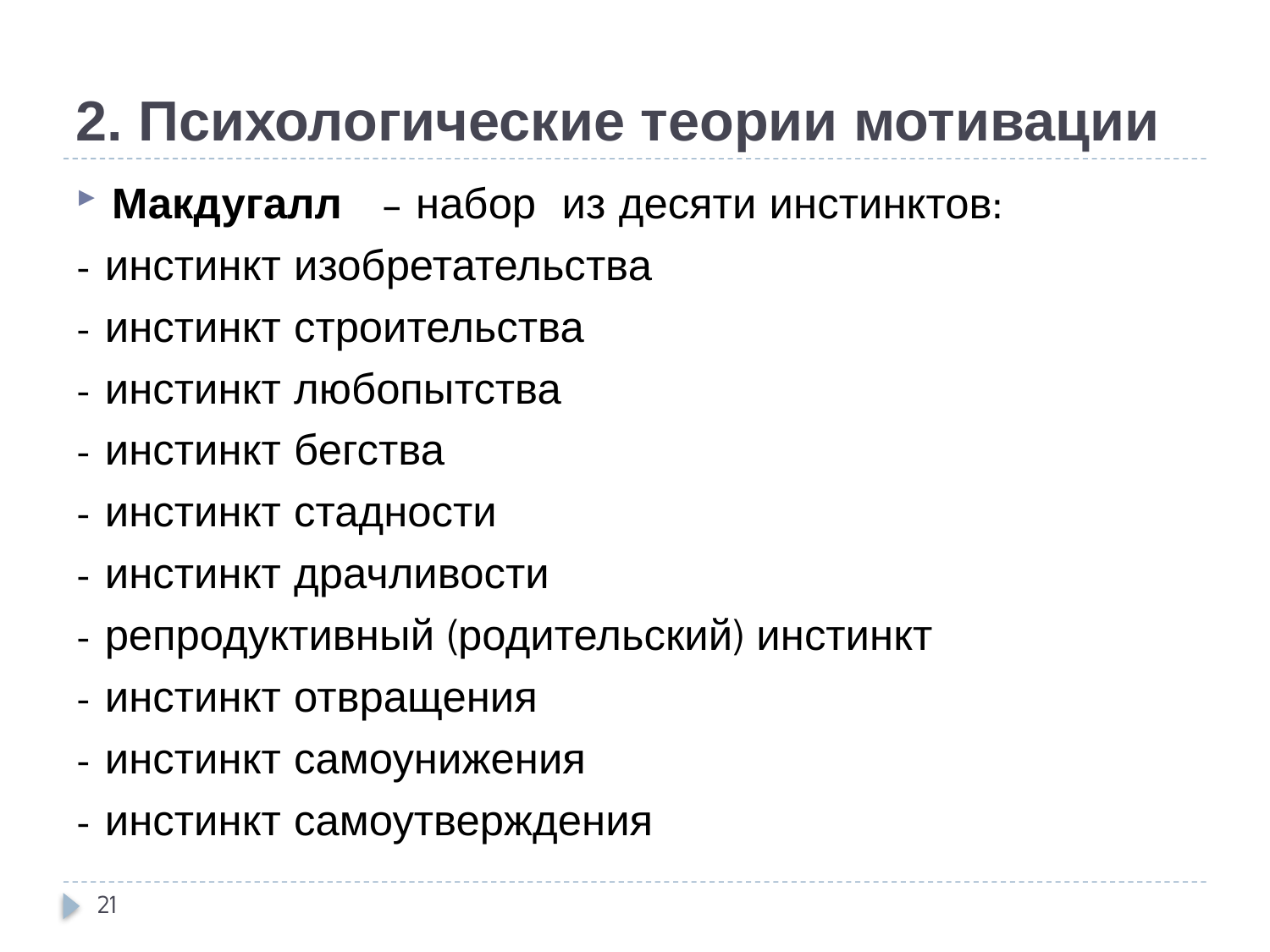

# 2. Психологические теории мотивации
Макдугалл   – набор  из десяти инстинктов:
- инстинкт изобретательства
- инстинкт строительства
- инстинкт любопытства
- инстинкт бегства
- инстинкт стадности
- инстинкт драчливости
- репродуктивный (родительский) инстинкт
- инстинкт отвращения
- инстинкт самоунижения
- инстинкт самоутверждения
21